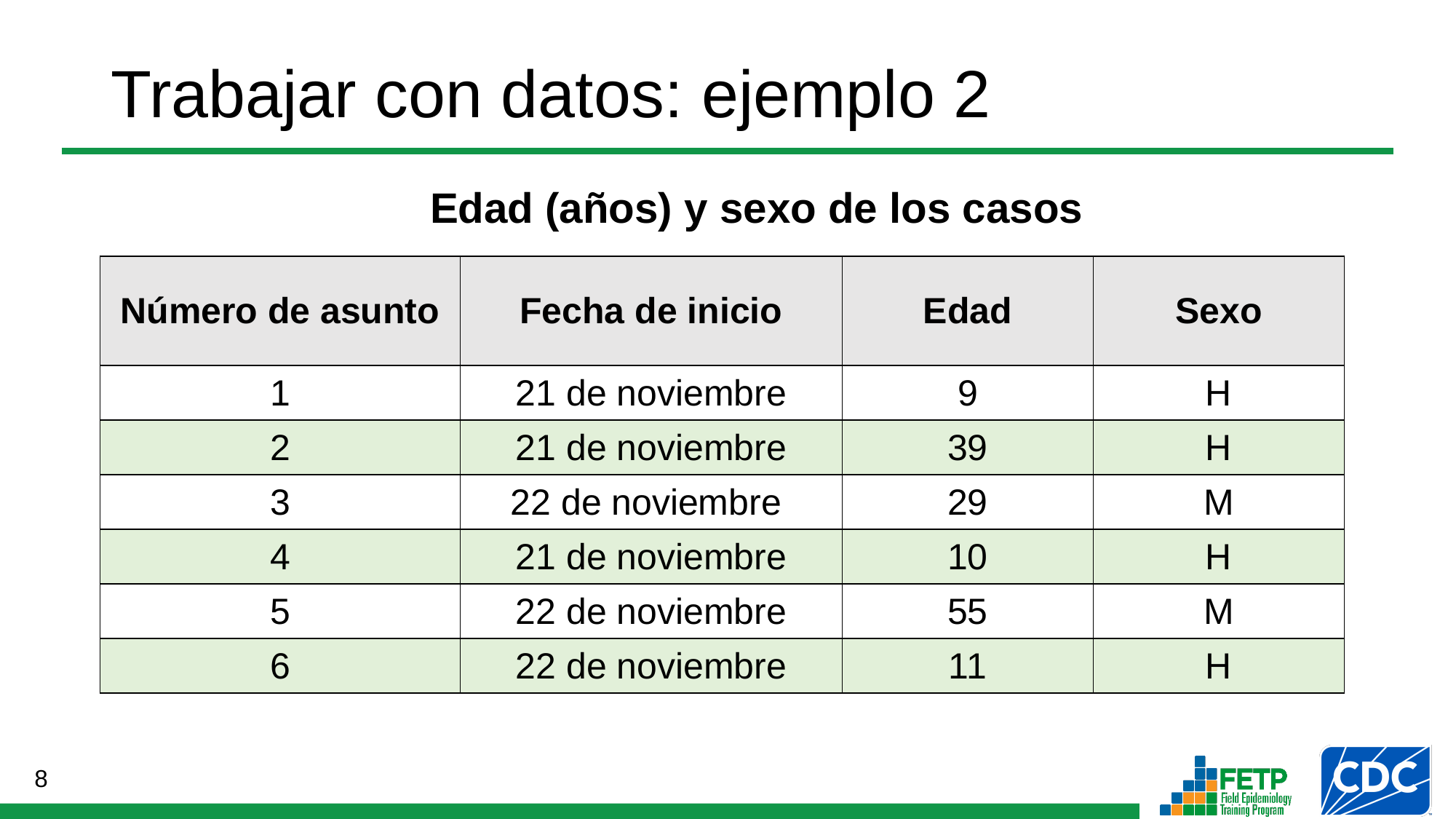

# Trabajar con datos: ejemplo 2
Edad (años) y sexo de los casos

| Número de asunto | Fecha de inicio | Edad | Sexo |
| --- | --- | --- | --- |
| 1 | 21 de noviembre | 9 | H |
| 2 | 21 de noviembre | 39 | H |
| 3 | 22 de noviembre | 29 | M |
| 4 | 21 de noviembre | 10 | H |
| 5 | 22 de noviembre | 55 | M |
| 6 | 22 de noviembre | 11 | H |